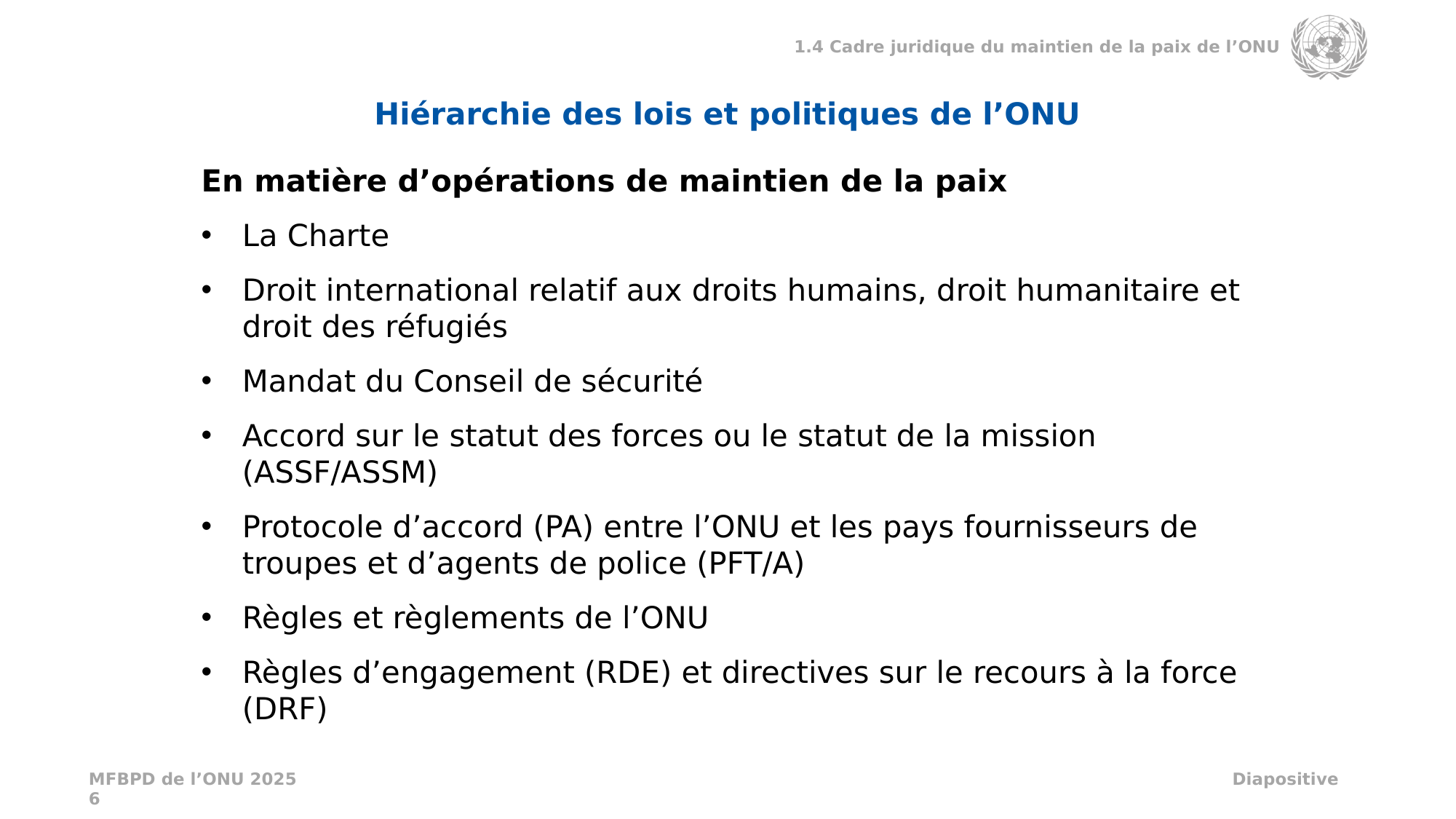

Hiérarchie des lois et politiques de l’ONU
En matière d’opérations de maintien de la paix
La Charte
Droit international relatif aux droits humains, droit humanitaire et droit des réfugiés
Mandat du Conseil de sécurité
Accord sur le statut des forces ou le statut de la mission (ASSF/ASSM)
Protocole d’accord (PA) entre l’ONU et les pays fournisseurs de troupes et d’agents de police (PFT/A)
Règles et règlements de l’ONU
Règles d’engagement (RDE) et directives sur le recours à la force (DRF)